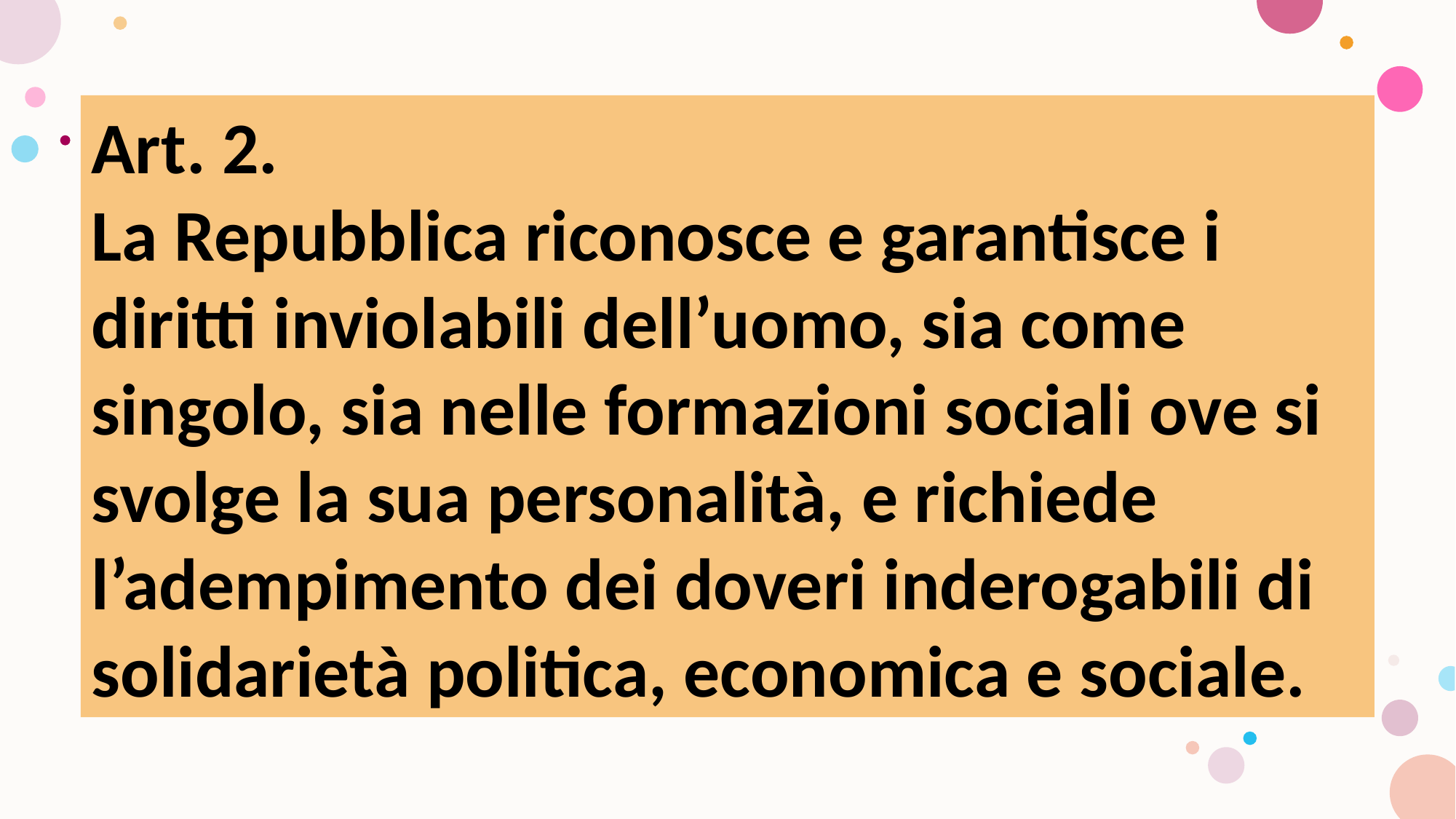

Art. 2.
La Repubblica riconosce e garantisce i diritti inviolabili dell’uomo, sia come singolo, sia nelle formazioni sociali ove si svolge la sua personalità, e richiede l’adempimento dei doveri inderogabili di solidarietà politica, economica e sociale.